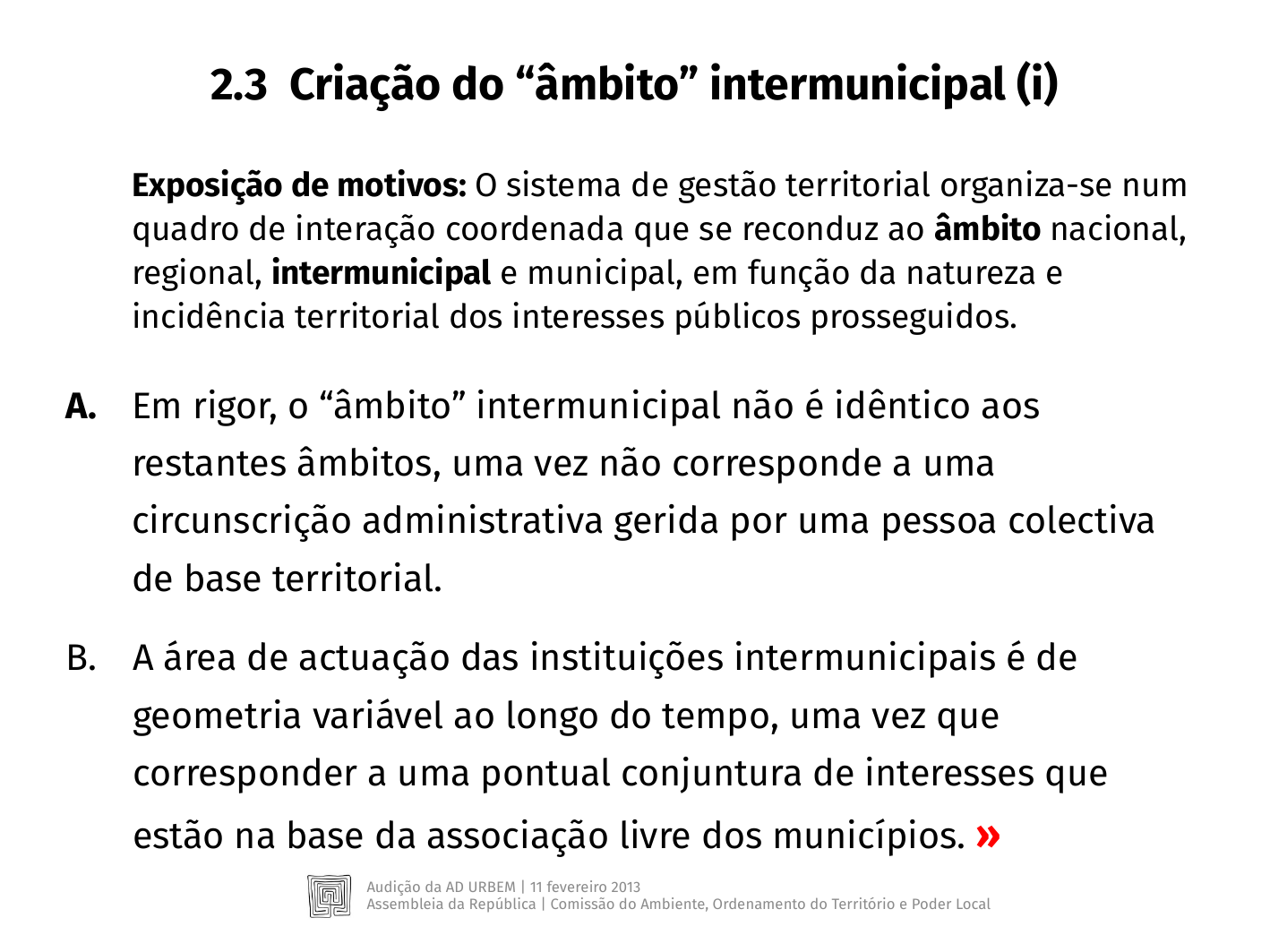

# 2.3  Criação do “âmbito” intermunicipal (i)
Exposição de motivos: O sistema de gestão territorial organiza-se num quadro de interação coordenada que se reconduz ao âmbito nacional, regional, intermunicipal e municipal, em função da natureza e incidência territorial dos interesses públicos prosseguidos.
A.	Em rigor, o “âmbito” intermunicipal não é idêntico aos restantes âmbitos, uma vez não corresponde a uma circunscrição administrativa gerida por uma pessoa colectiva de base territorial.
A área de actuação das instituições intermunicipais é de geometria variável ao longo do tempo, uma vez que corresponder a uma pontual conjuntura de interesses que estão na base da associação livre dos municípios. »

Audição da Ad Urbem | 11 fevereiro 2013
Assembleia da República | Comissão do Ambiente, Ordenamento do Território e Poder Local